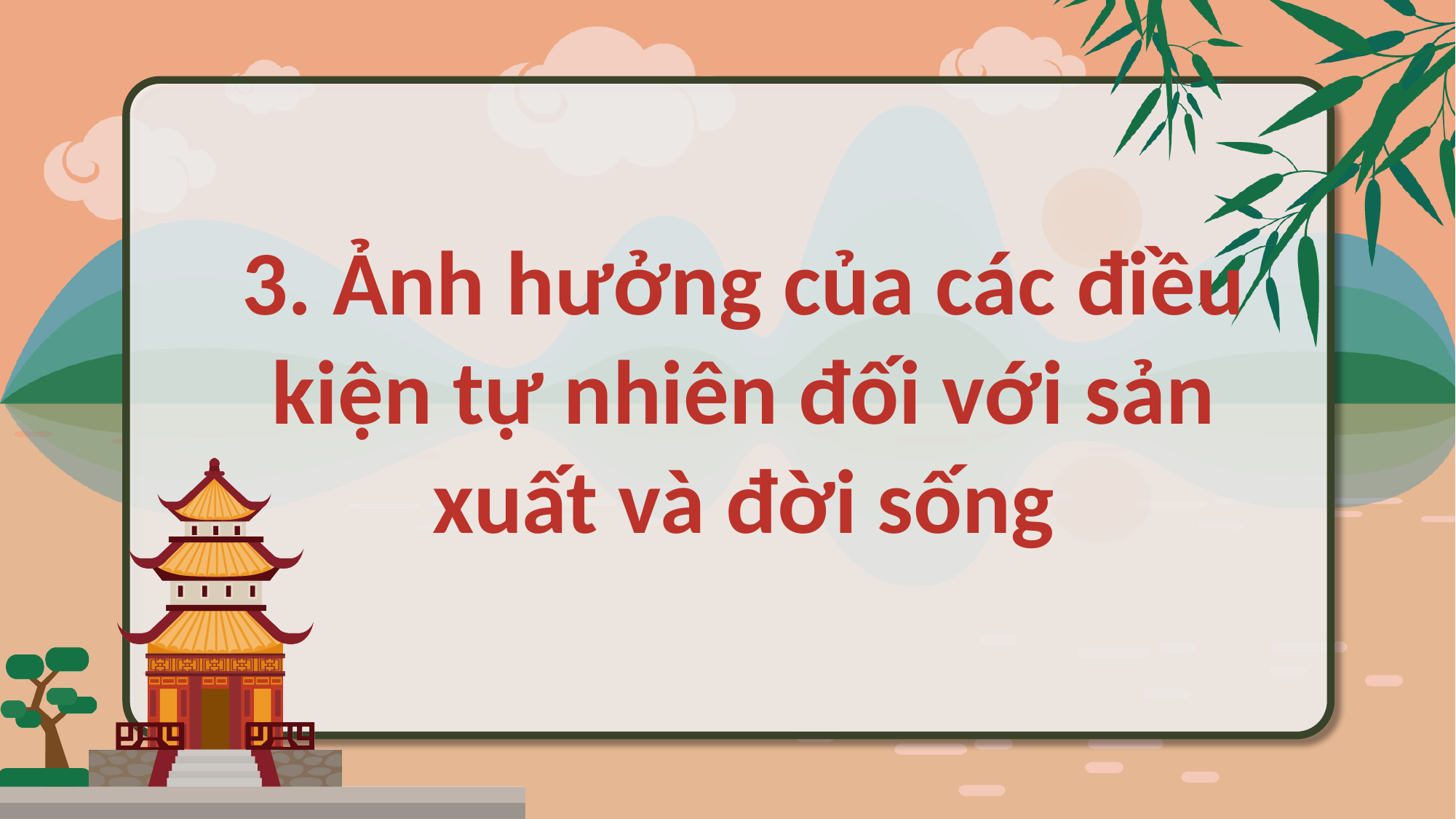

3. Ảnh hưởng của các điều kiện tự nhiên đối với sản xuất và đời sống